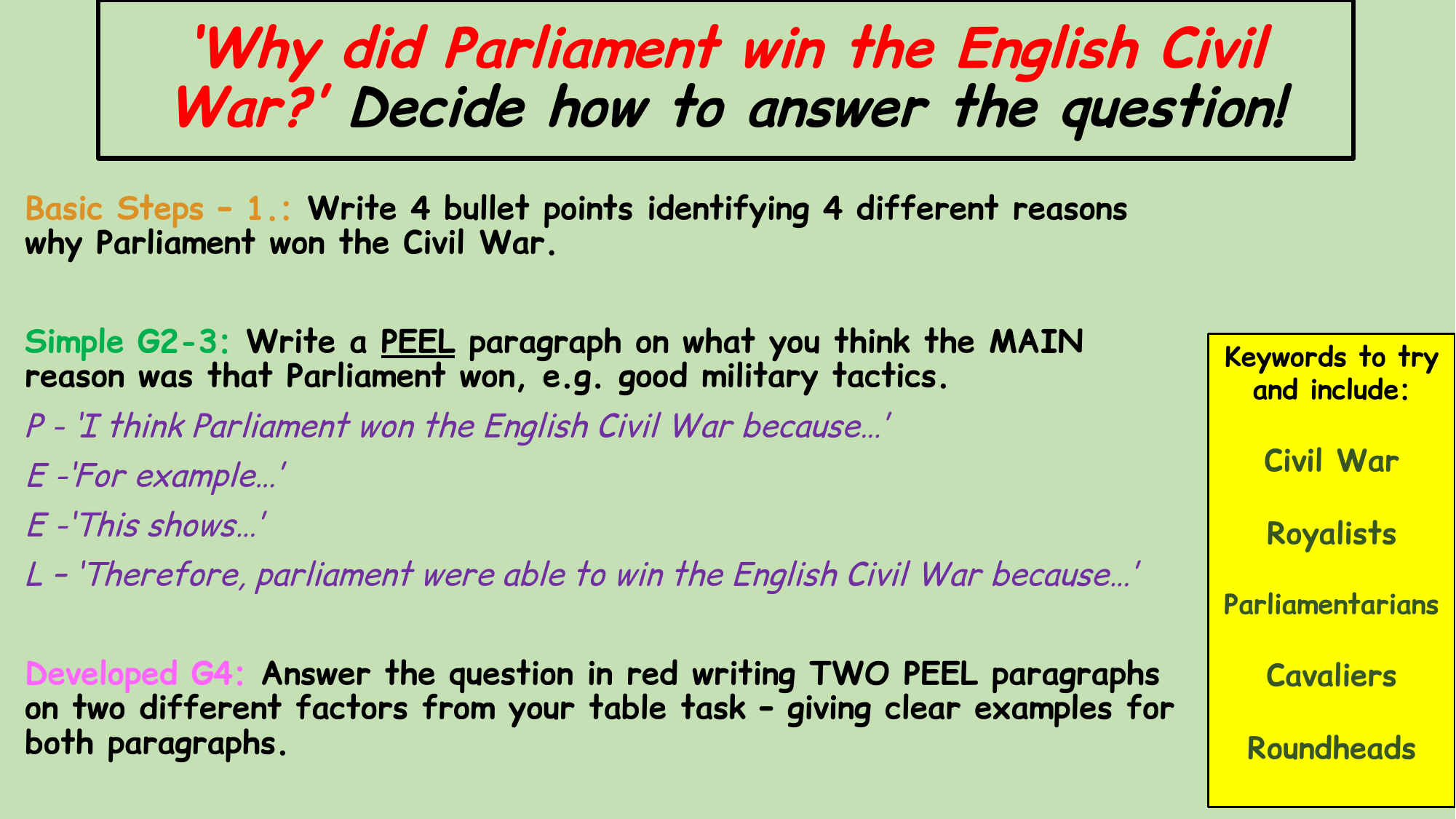

# ‘Why did Parliament win the English Civil War?’ Decide how to answer the question!

Basic Steps – 1.: Write 4 bullet points identifying 4 different reasons why Parliament won the Civil War.

Simple G2-3: Write a PEEL paragraph on what you think the MAIN reason was that Parliament won, e.g. good military tactics.
P - ‘I think Parliament won the English Civil War because…’
E -‘For example…’
E -‘This shows…’
L – ‘Therefore, parliament were able to win the English Civil War because…’

Developed G4: Answer the question in red writing TWO PEEL paragraphs on two different factors from your table task – giving clear examples for both paragraphs.
Keywords to try and include:

Civil War

Royalists

Parliamentarians

Cavaliers

Roundheads